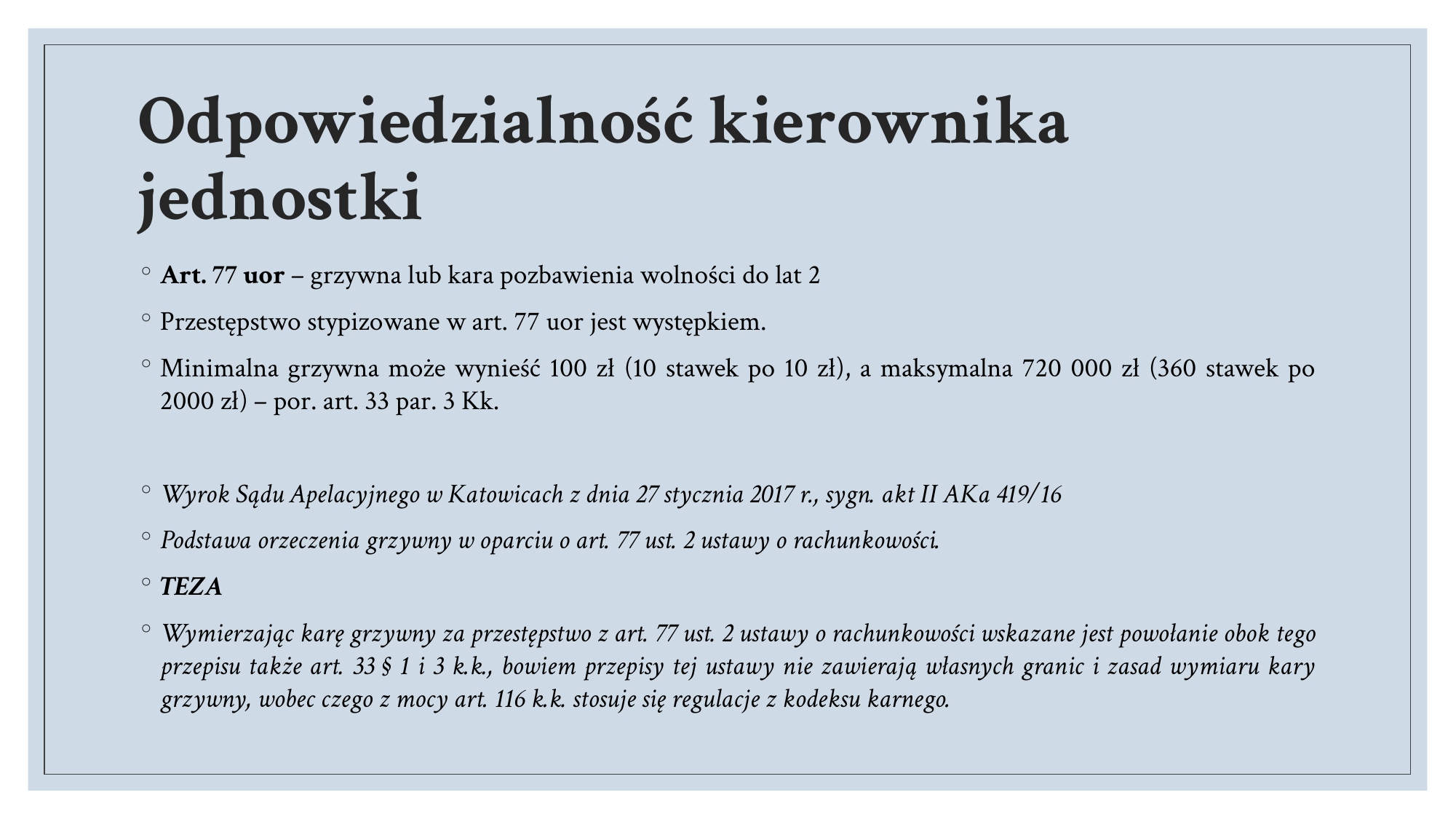

# Odpowiedzialność kierownika jednostki
Art. 77 uor – grzywna lub kara pozbawienia wolności do lat 2
Przestępstwo stypizowane w art. 77 uor jest występkiem.
Minimalna grzywna może wynieść 100 zł (10 stawek po 10 zł), a maksymalna 720 000 zł (360 stawek po 2000 zł) – por. art. 33 par. 3 Kk.

Wyrok Sądu Apelacyjnego w Katowicach z dnia 27 stycznia 2017 r., sygn. akt II AKa 419/16
Podstawa orzeczenia grzywny w oparciu o art. 77 ust. 2 ustawy o rachunkowości.
TEZA
Wymierzając karę grzywny za przestępstwo z art. 77 ust. 2 ustawy o rachunkowości wskazane jest powołanie obok tego przepisu także art. 33 § 1 i 3 k.k., bowiem przepisy tej ustawy nie zawierają własnych granic i zasad wymiaru kary grzywny, wobec czego z mocy art. 116 k.k. stosuje się regulacje z kodeksu karnego.